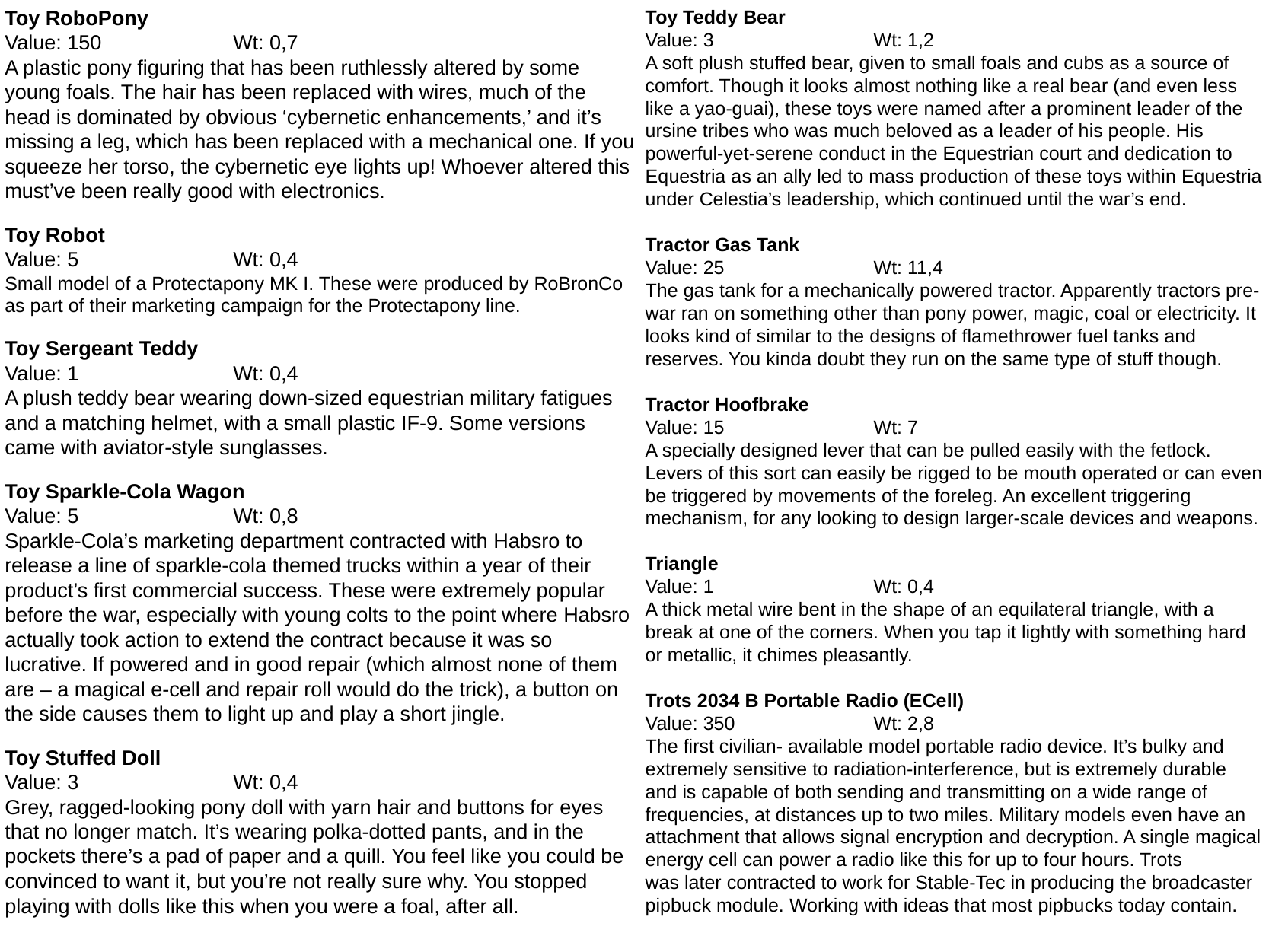

Toy RoboPony
Value: 150		Wt: 0,7
A plastic pony figuring that has been ruthlessly altered by some young foals. The hair has been replaced with wires, much of the head is dominated by obvious ‘cybernetic enhancements,’ and it’s missing a leg, which has been replaced with a mechanical one. If you squeeze her torso, the cybernetic eye lights up! Whoever altered this must’ve been really good with electronics.

Toy Robot
Value: 5		Wt: 0,4
Small model of a Protectapony MK I. These were produced by RoBronCo as part of their marketing campaign for the Protectapony line.

Toy Sergeant Teddy
Value: 1		Wt: 0,4
A plush teddy bear wearing down-sized equestrian military fatigues and a matching helmet, with a small plastic IF-9. Some versions came with aviator-style sunglasses.

Toy Sparkle-Cola Wagon
Value: 5		Wt: 0,8
Sparkle-Cola’s marketing department contracted with Habsro to release a line of sparkle-cola themed trucks within a year of their product’s first commercial success. These were extremely popular
before the war, especially with young colts to the point where Habsro actually took action to extend the contract because it was so lucrative. If powered and in good repair (which almost none of them are – a magical e-cell and repair roll would do the trick), a button on the side causes them to light up and play a short jingle.

Toy Stuffed Doll
Value: 3		Wt: 0,4
Grey, ragged-looking pony doll with yarn hair and buttons for eyes that no longer match. It’s wearing polka-dotted pants, and in the pockets there’s a pad of paper and a quill. You feel like you could be
convinced to want it, but you’re not really sure why. You stopped playing with dolls like this when you were a foal, after all.

Toy Teddy Bear
Value: 3		Wt: 1,2
A soft plush stuffed bear, given to small foals and cubs as a source of comfort. Though it looks almost nothing like a real bear (and even less like a yao-guai), these toys were named after a prominent leader of the ursine tribes who was much beloved as a leader of his people. His powerful-yet-serene conduct in the Equestrian court and dedication to Equestria as an ally led to mass production of these toys within Equestria under Celestia’s leadership, which continued until the war’s end.

Tractor Gas Tank
Value: 25		Wt: 11,4
The gas tank for a mechanically powered tractor. Apparently tractors pre-war ran on something other than pony power, magic, coal or electricity. It looks kind of similar to the designs of flamethrower fuel tanks and reserves. You kinda doubt they run on the same type of stuff though.

Tractor Hoofbrake
Value: 15		Wt: 7
A specially designed lever that can be pulled easily with the fetlock. Levers of this sort can easily be rigged to be mouth operated or can even be triggered by movements of the foreleg. An excellent triggering mechanism, for any looking to design larger-scale devices and weapons.

Triangle
Value: 1		Wt: 0,4
A thick metal wire bent in the shape of an equilateral triangle, with a break at one of the corners. When you tap it lightly with something hard or metallic, it chimes pleasantly.

Trots 2034 B Portable Radio (ECell)
Value: 350		Wt: 2,8
The first civilian- available model portable radio device. It’s bulky and
extremely sensitive to radiation-interference, but is extremely durable and is capable of both sending and transmitting on a wide range of frequencies, at distances up to two miles. Military models even have an attachment that allows signal encryption and decryption. A single magical energy cell can power a radio like this for up to four hours. Trots
was later contracted to work for Stable-Tec in producing the broadcaster pipbuck module. Working with ideas that most pipbucks today contain.